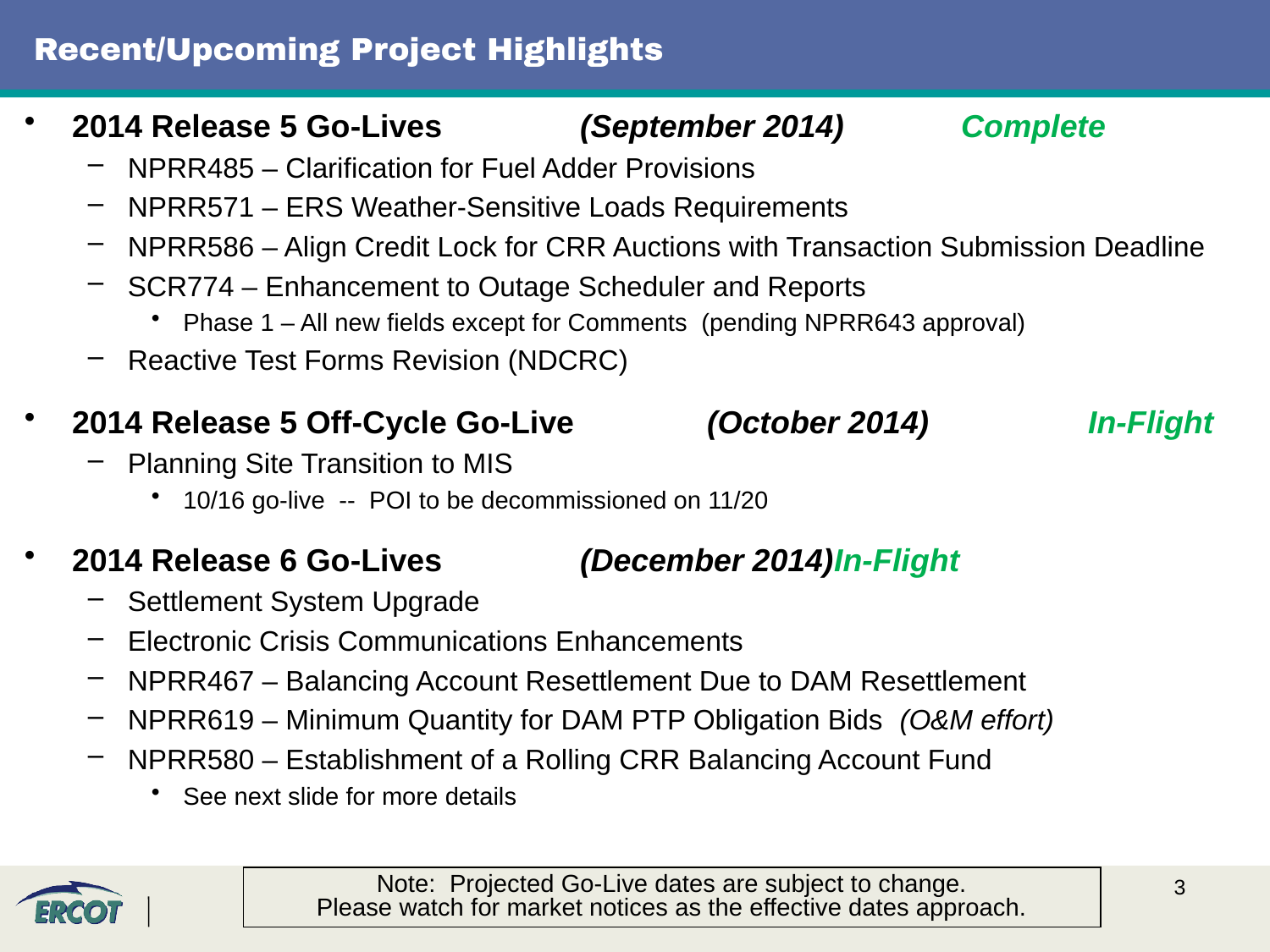

# Recent/Upcoming Project Highlights
2014 Release 5 Go-Lives		(September 2014)	Complete
NPRR485 – Clarification for Fuel Adder Provisions
NPRR571 – ERS Weather-Sensitive Loads Requirements
NPRR586 – Align Credit Lock for CRR Auctions with Transaction Submission Deadline
SCR774 – Enhancement to Outage Scheduler and Reports
Phase 1 – All new fields except for Comments  (pending NPRR643 approval)
Reactive Test Forms Revision (NDCRC)

2014 Release 5 Off-Cycle Go-Live 	(October 2014)		In-Flight
Planning Site Transition to MIS
10/16 go-live  --  POI to be decommissioned on 11/20

2014 Release 6 Go-Lives		(December 2014)	In-Flight
Settlement System Upgrade
Electronic Crisis Communications Enhancements
NPRR467 – Balancing Account Resettlement Due to DAM Resettlement
NPRR619 – Minimum Quantity for DAM PTP Obligation Bids  (O&M effort)
NPRR580 – Establishment of a Rolling CRR Balancing Account Fund
See next slide for more details

Note:  Projected Go-Live dates are subject to change.
Please watch for market notices as the effective dates approach.